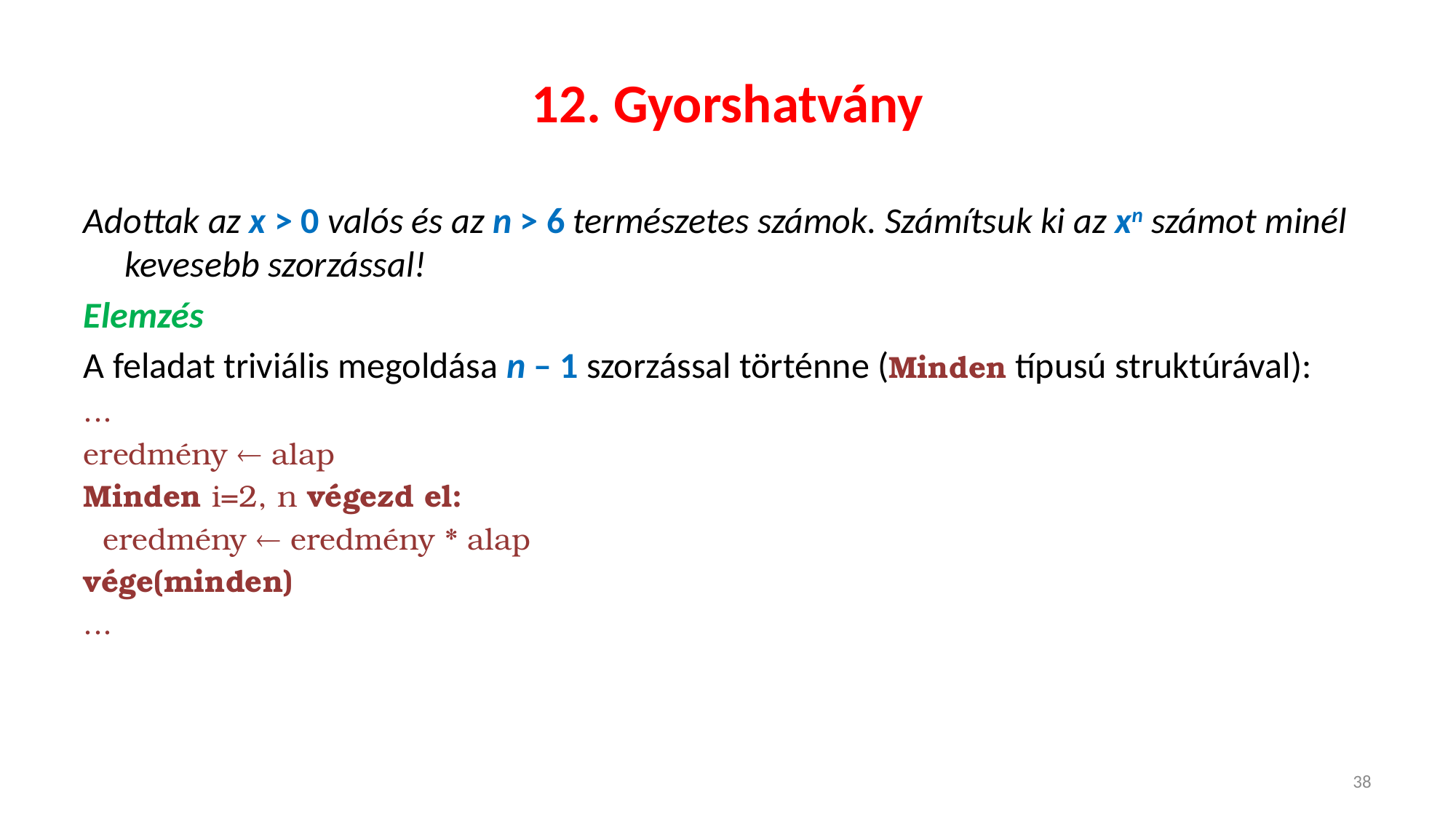

# 12. Gyorshatvány
Adottak az x > 0 valós és az n > 6 természetes számok. Számítsuk ki az xn számot minél kevesebb szorzással!
Elemzés
A feladat triviális megoldása n – 1 szorzással történne (Minden típusú struktúrával):
...
eredmény ← alap
Minden i=2, n végezd el:
  eredmény ← eredmény * alap
vége(minden)
...
38